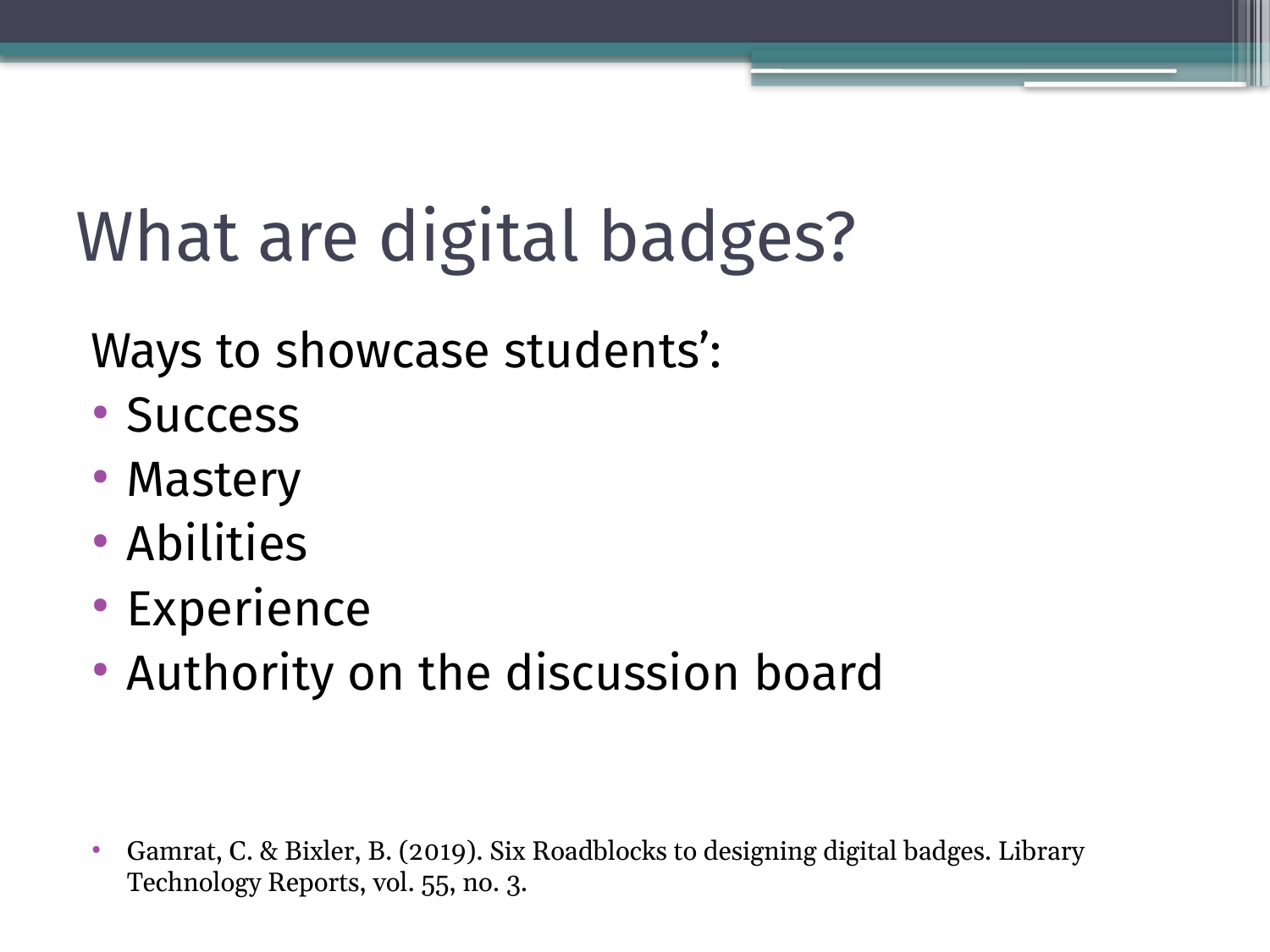

# What are digital badges?
Ways to showcase students’:
Success
Mastery
Abilities
Experience
Authority on the discussion board

Gamrat, C. & Bixler, B. (2019). Six Roadblocks to designing digital badges. Library Technology Reports, vol. 55, no. 3.